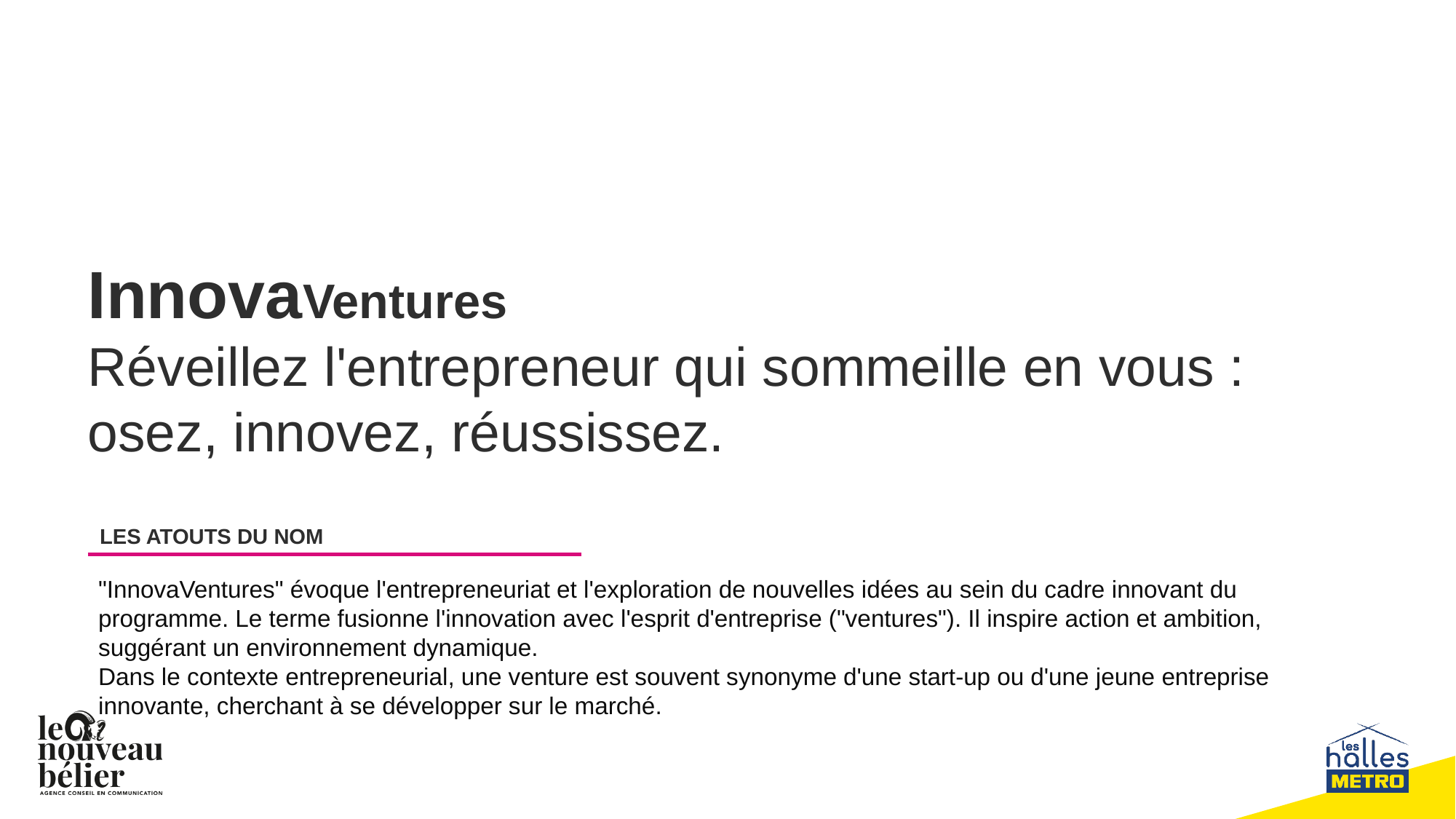

# InnovaVentures Réveillez l'entrepreneur qui sommeille en vous : osez, innovez, réussissez.
LES ATOUTS DU NOM
"InnovaVentures" évoque l'entrepreneuriat et l'exploration de nouvelles idées au sein du cadre innovant du programme. Le terme fusionne l'innovation avec l'esprit d'entreprise ("ventures"). Il inspire action et ambition, suggérant un environnement dynamique.
Dans le contexte entrepreneurial, une venture est souvent synonyme d'une start-up ou d'une jeune entreprise innovante, cherchant à se développer sur le marché.